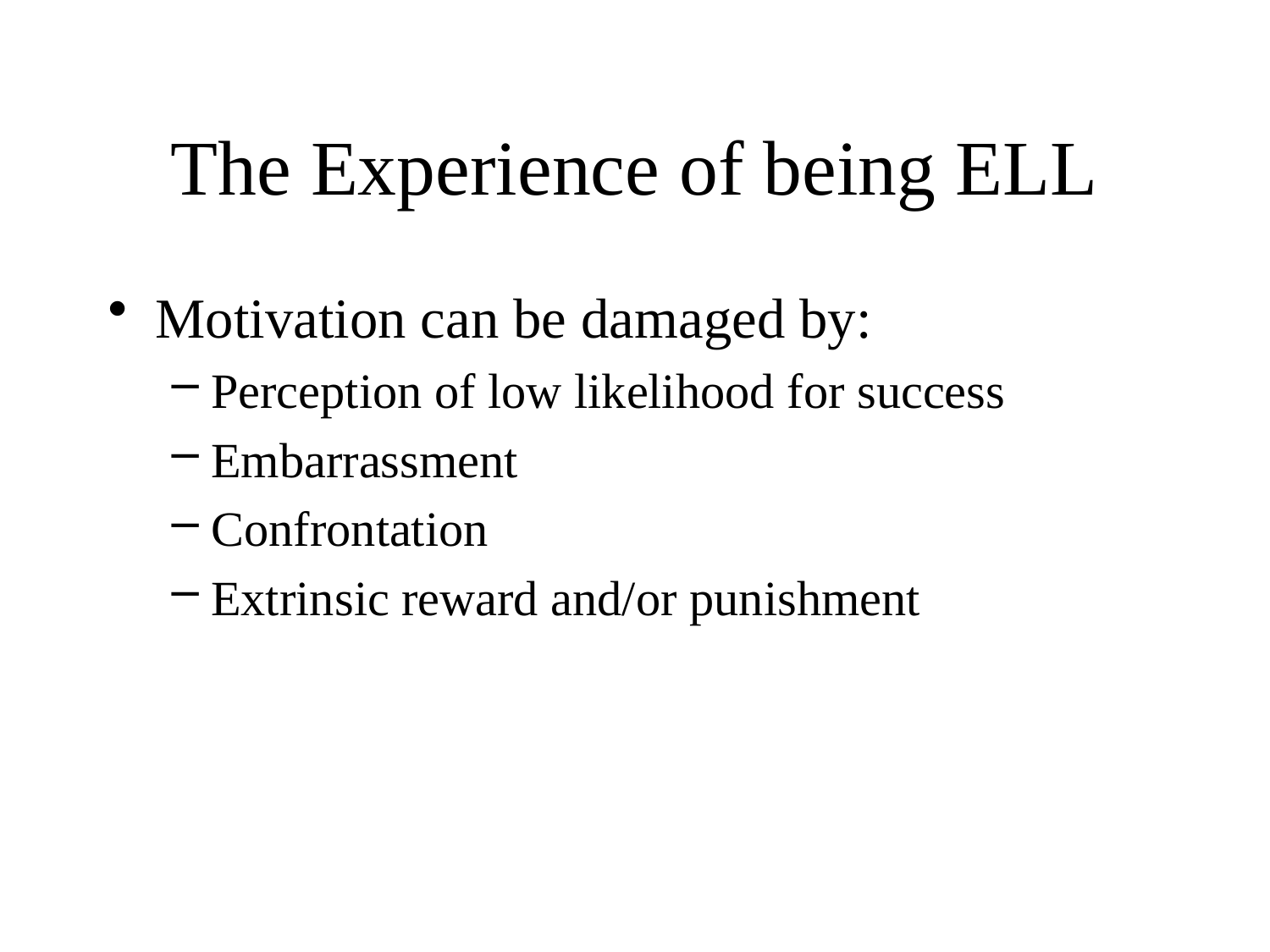

# The Experience of being ELL
Motivation can be damaged by:
Perception of low likelihood for success
Embarrassment
Confrontation
Extrinsic reward and/or punishment